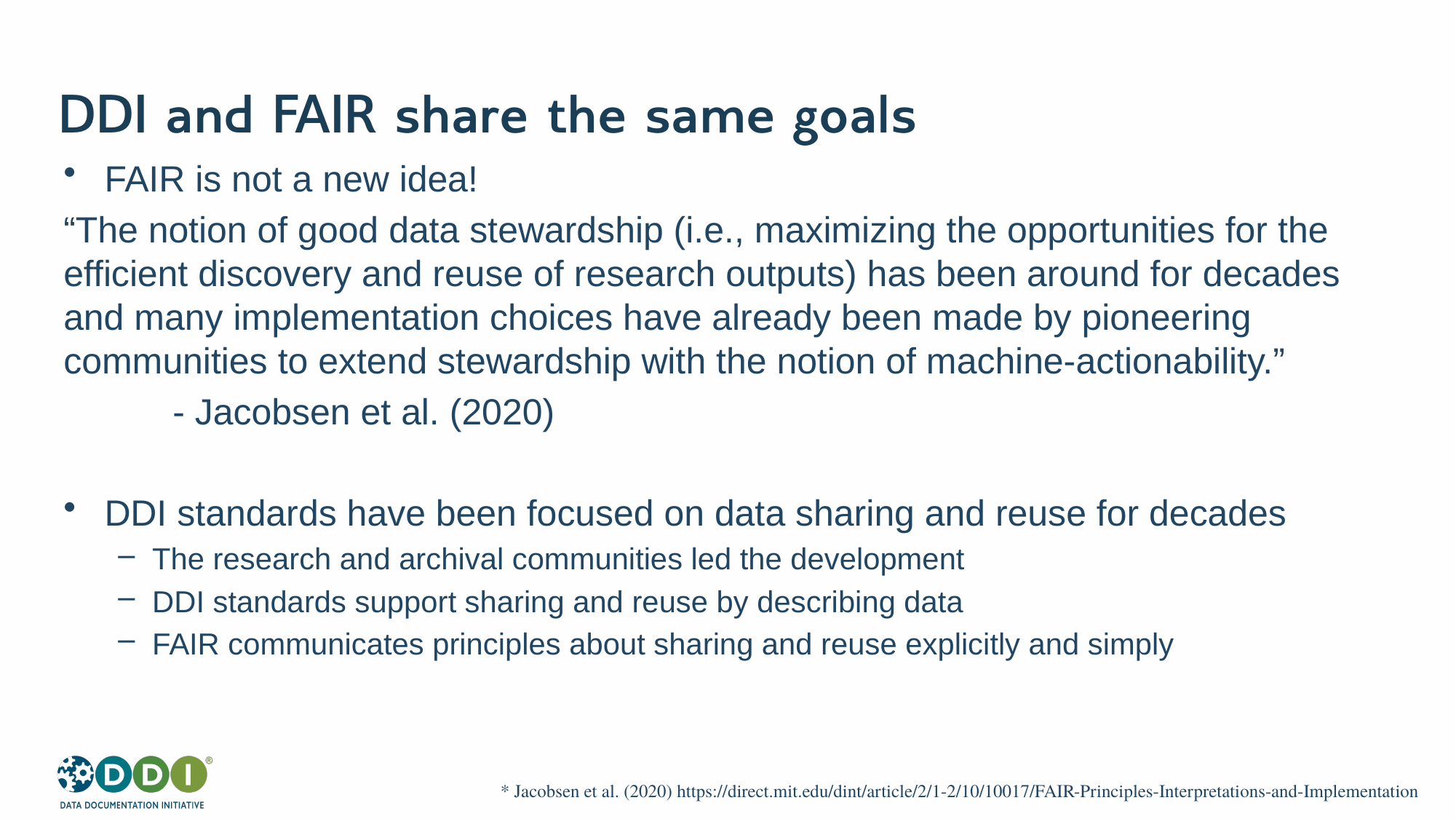

# DDI and FAIR share the same goals
FAIR is not a new idea!
“The notion of good data stewardship (i.e., maximizing the opportunities for the efficient discovery and reuse of research outputs) has been around for decades and many implementation choices have already been made by pioneering communities to extend stewardship with the notion of machine-actionability.”
	- Jacobsen et al. (2020)

DDI standards have been focused on data sharing and reuse for decades
The research and archival communities led the development
DDI standards support sharing and reuse by describing data
FAIR communicates principles about sharing and reuse explicitly and simply
* Jacobsen et al. (2020) https://direct.mit.edu/dint/article/2/1-2/10/10017/FAIR-Principles-Interpretations-and-Implementation